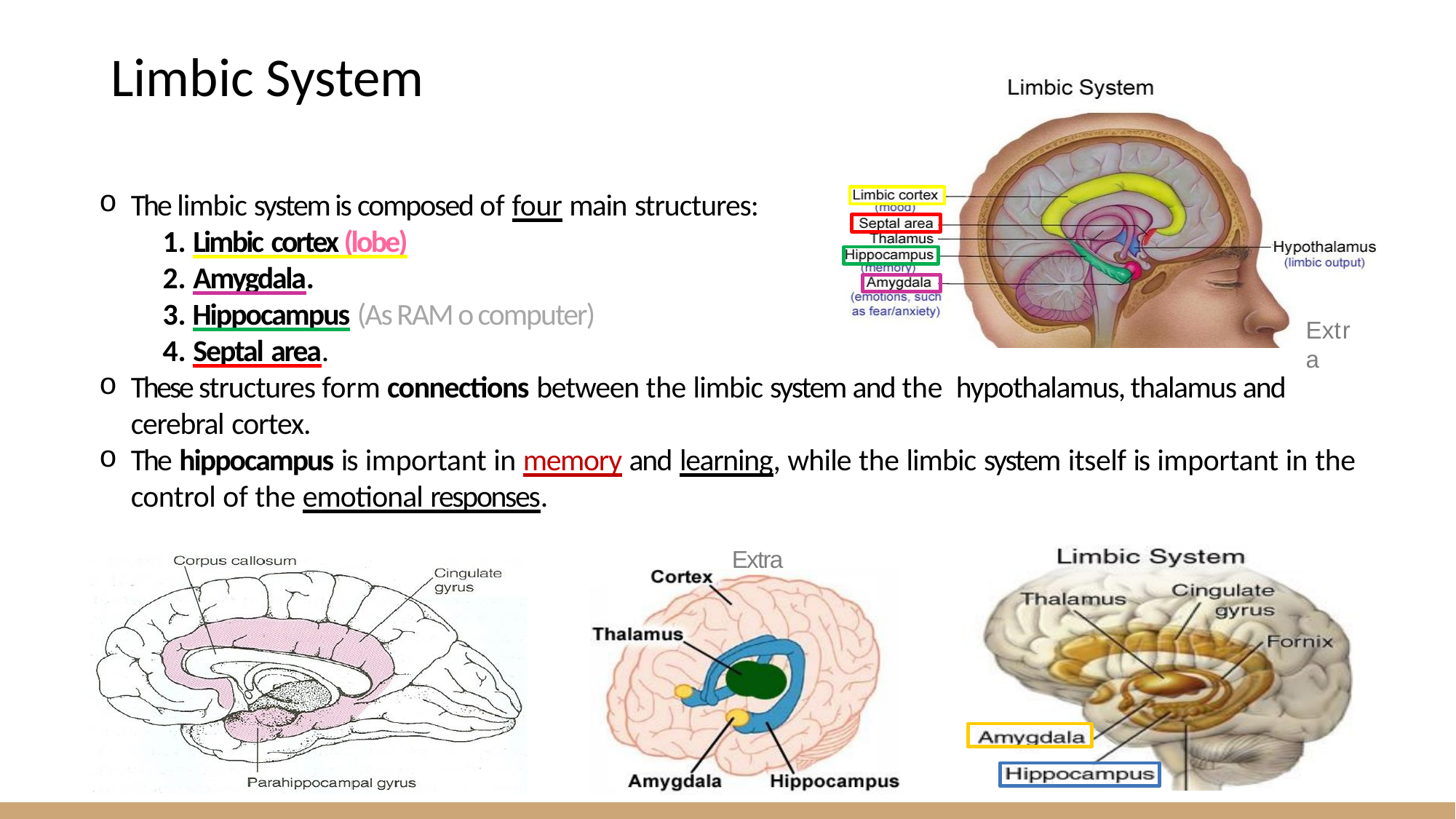

Limbic System

The limbic system is composed of four main structures:
Limbic cortex (lobe)
Amygdala.
Hippocampus (As RAM o computer)
Septal area.
These structures form connections between the limbic system and the  hypothalamus, thalamus and  cerebral cortex.
The hippocampus is important in memory and learning, while the limbic system itself is important in the control of the emotional responses.

Extra
Extra